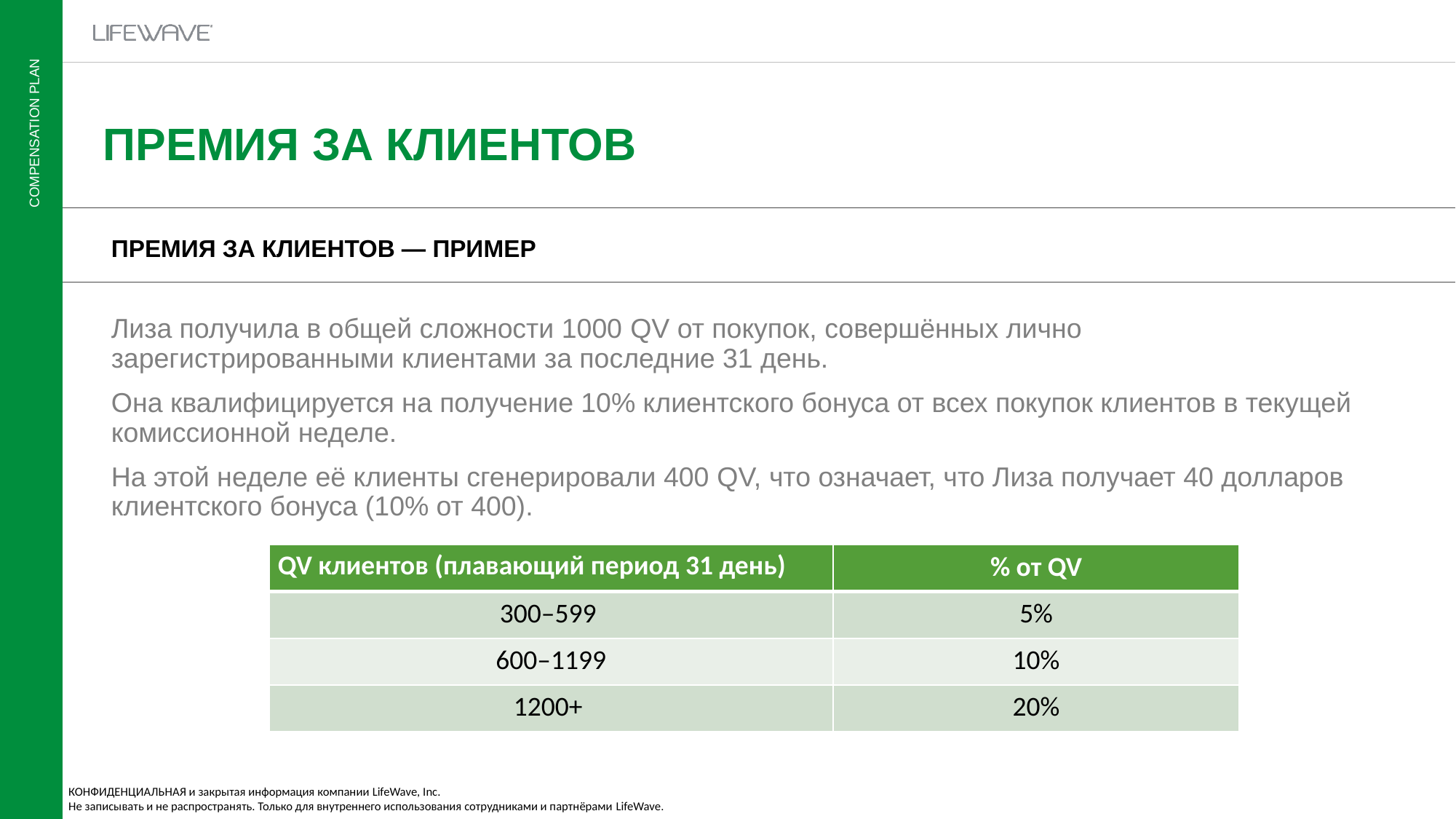

ПРЕМИЯ ЗА КЛИЕНТОВ
ПРЕМИЯ ЗА КЛИЕНТОВ — ПРИМЕР
Лиза получила в общей сложности 1000 QV от покупок, совершённых лично зарегистрированными клиентами за последние 31 день.
Она квалифицируется на получение 10% клиентского бонуса от всех покупок клиентов в текущей комиссионной неделе.
На этой неделе её клиенты сгенерировали 400 QV, что означает, что Лиза получает 40 долларов клиентского бонуса (10% от 400).
| QV клиентов (плавающий период 31 день) | % от QV |
| --- | --- |
| 300–599 | 5% |
| 600–1199 | 10% |
| 1200+ | 20% |
КОНФИДЕНЦИАЛЬНАЯ и закрытая информация компании LifeWave, Inc.
Не записывать и не распространять. Только для внутреннего использования сотрудниками и партнёрами LifeWave.